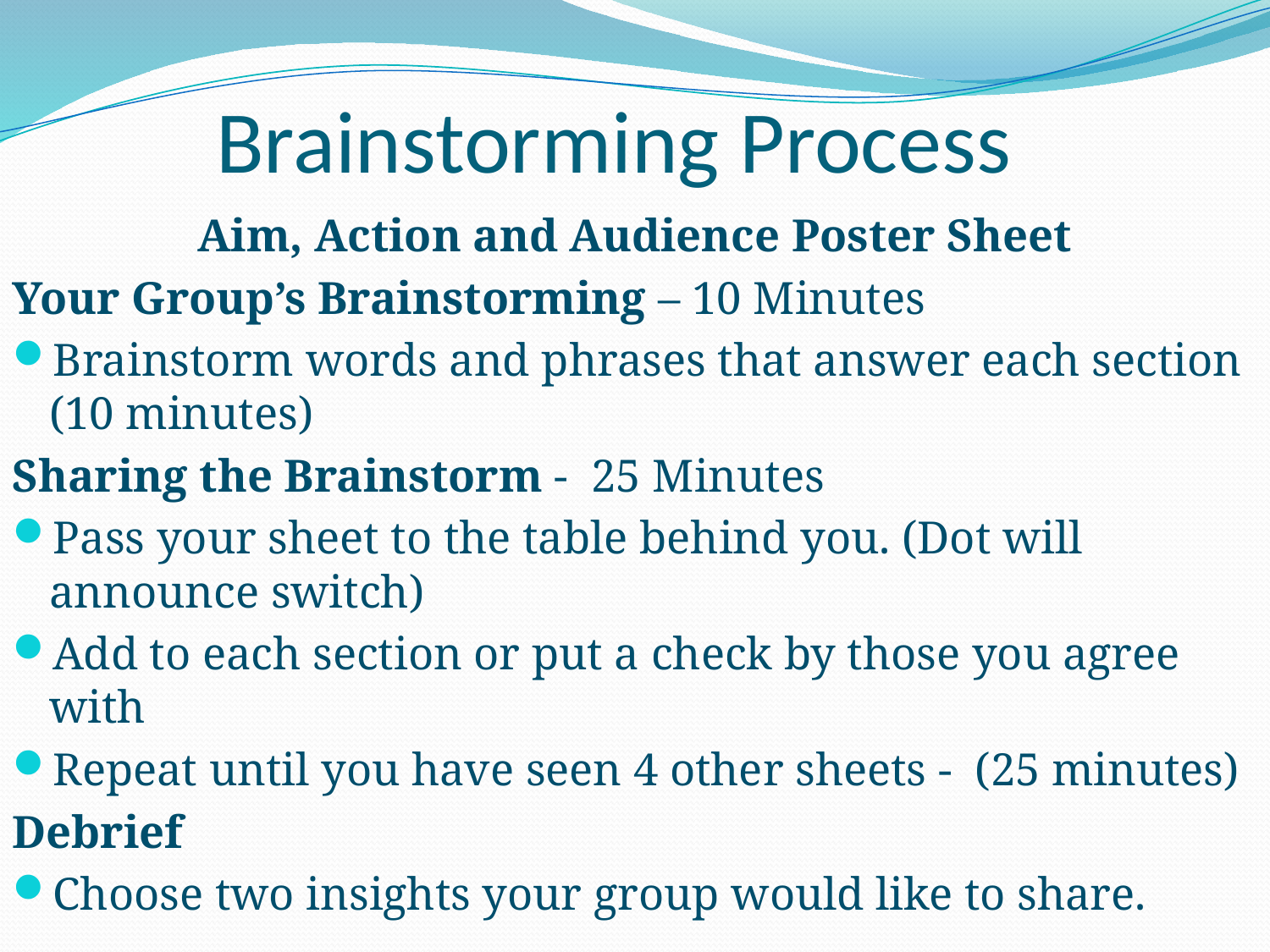

# Brainstorming Process
Aim, Action and Audience Poster Sheet
Your Group’s Brainstorming – 10 Minutes
Brainstorm words and phrases that answer each section (10 minutes)
Sharing the Brainstorm -  25 Minutes
Pass your sheet to the table behind you. (Dot will announce switch)
Add to each section or put a check by those you agree with
Repeat until you have seen 4 other sheets -  (25 minutes)
Debrief
Choose two insights your group would like to share.